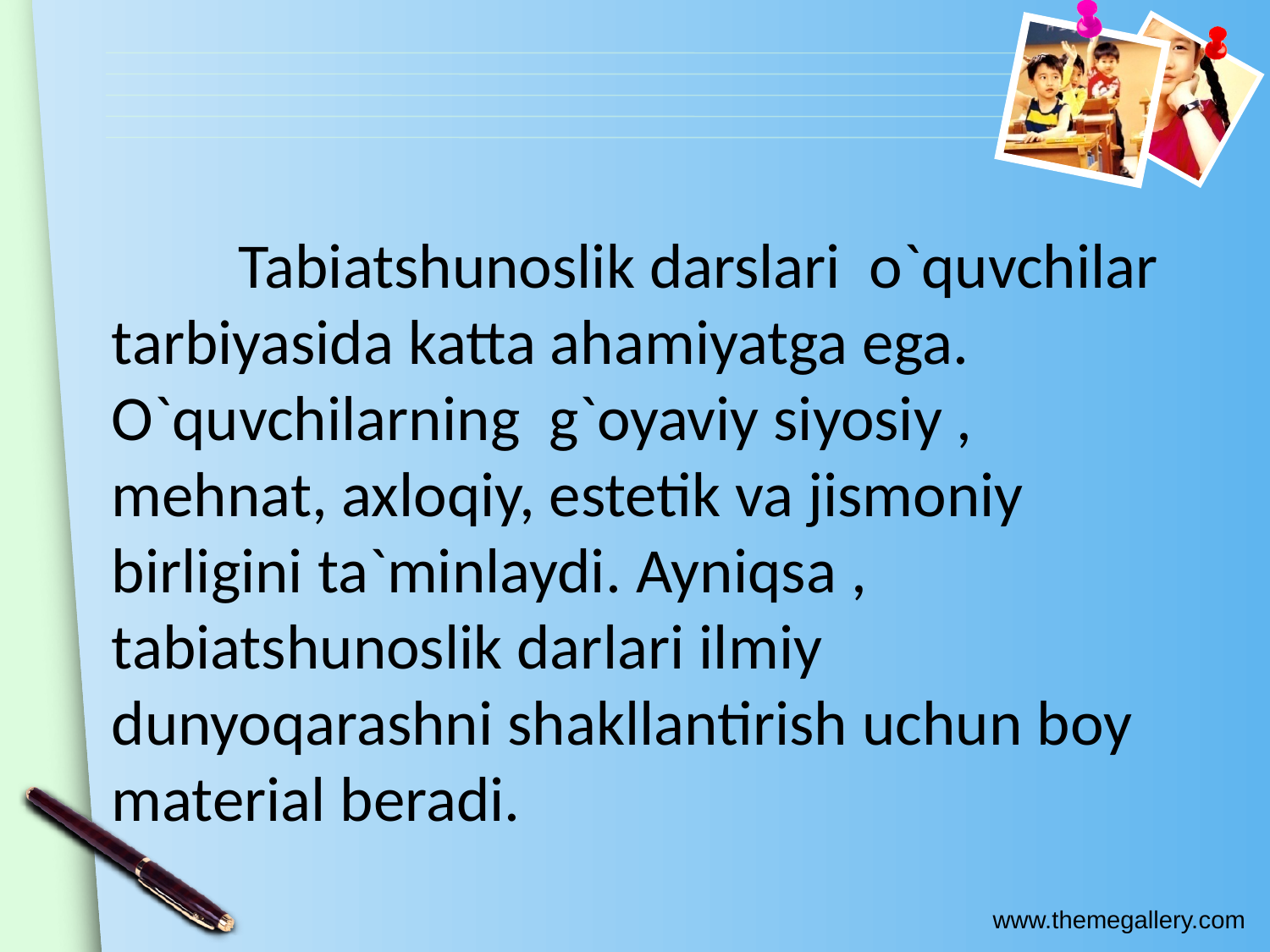

Tabiatshunoslik darslari  o`quvchilar tarbiyasida katta ahamiyatga ega. O`quvchilarning  g`oyaviy siyosiy , mehnat, axloqiy, estetik va jismoniy birligini ta`minlaydi. Ayniqsa , tabiatshunoslik darlari ilmiy dunyoqarashni shakllantirish uchun boy material beradi.